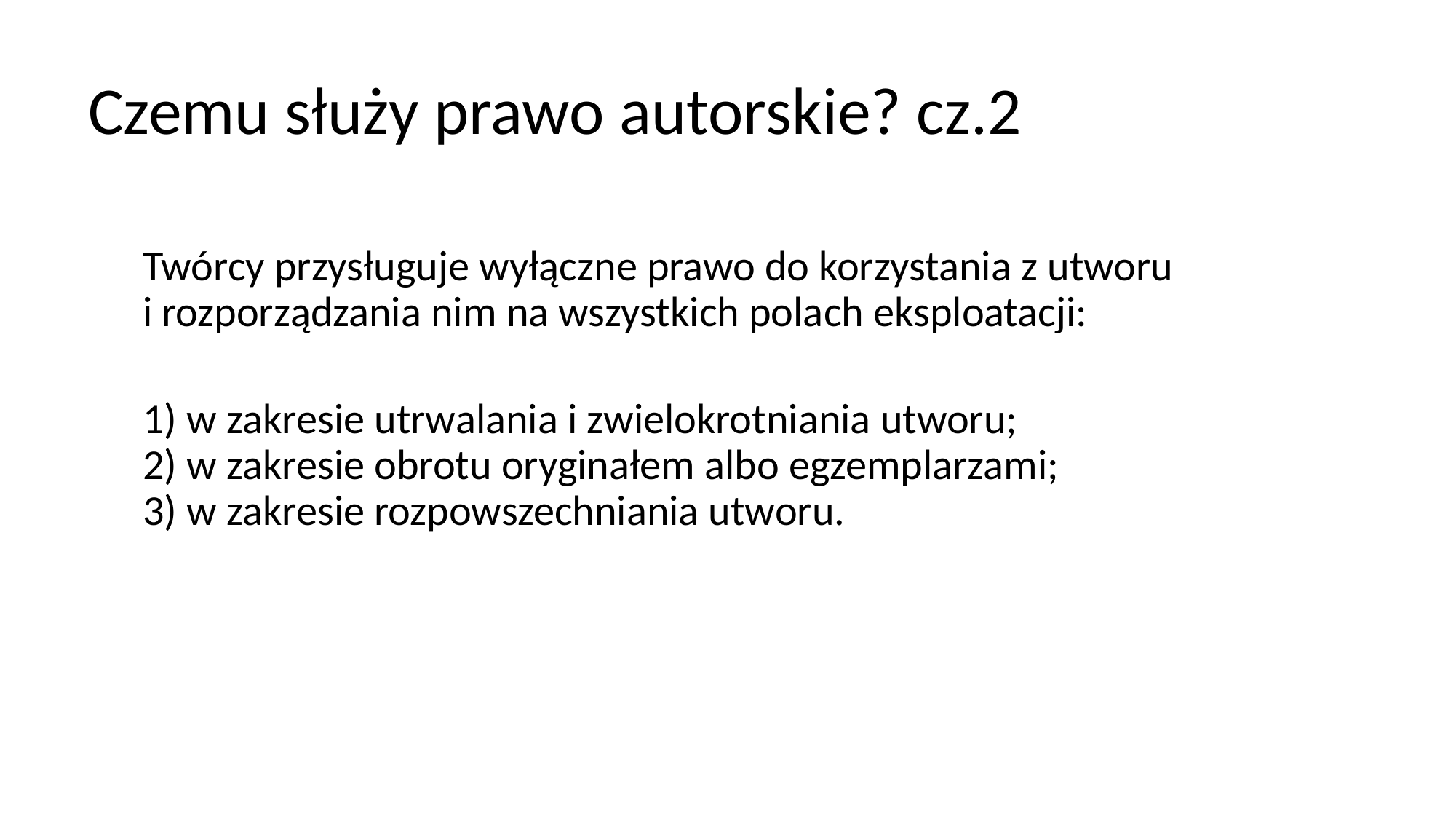

# Czemu służy prawo autorskie? cz.2
Twórcy przysługuje wyłączne prawo do korzystania z utworu i rozporządzania nim na wszystkich polach eksploatacji:
1) w zakresie utrwalania i zwielokrotniania utworu;
2) w zakresie obrotu oryginałem albo egzemplarzami;
3) w zakresie rozpowszechniania utworu.